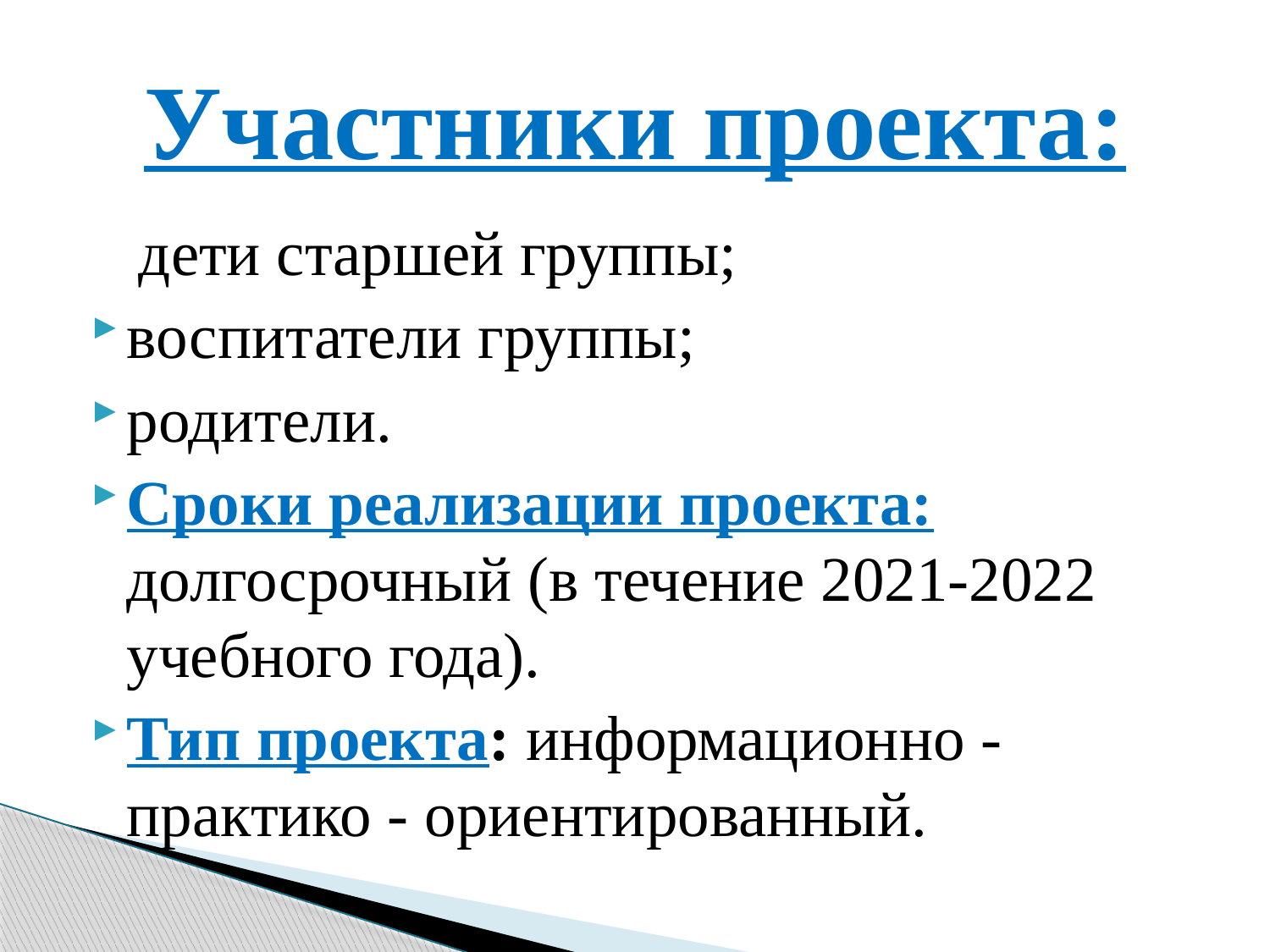

# Участники проекта:
   дети старшей группы;
воспитатели группы;
родители.
Сроки реализации проекта: долгосрочный (в течение 2021-2022 учебного года).
Тип проекта: информационно -практико - ориентированный.